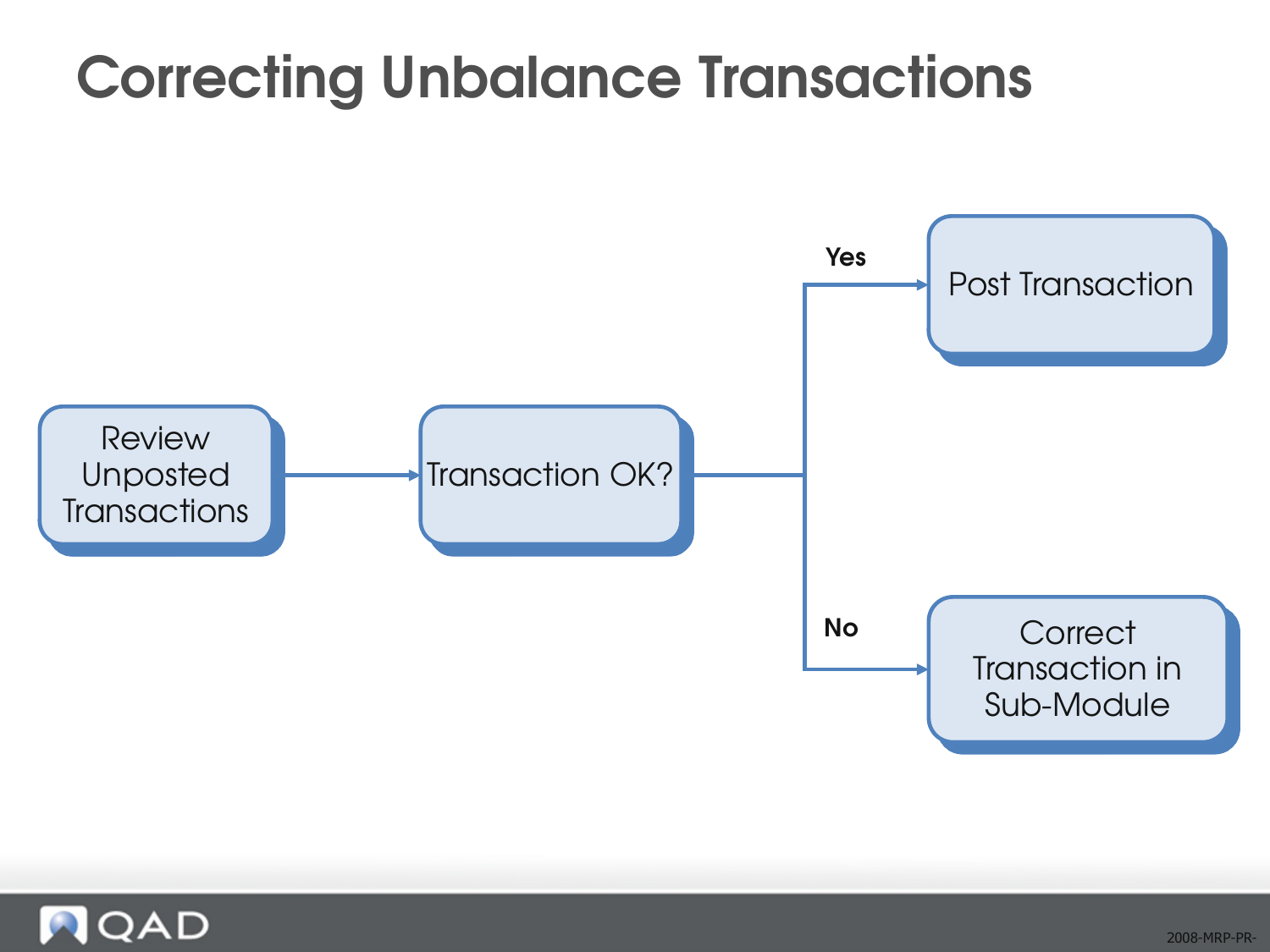

# Correcting Unbalance Transactions
Post Transaction
Correct Transaction in Sub-Module
Yes
No
Review Unposted Transactions
Transaction OK?
2008-MRP-PR-